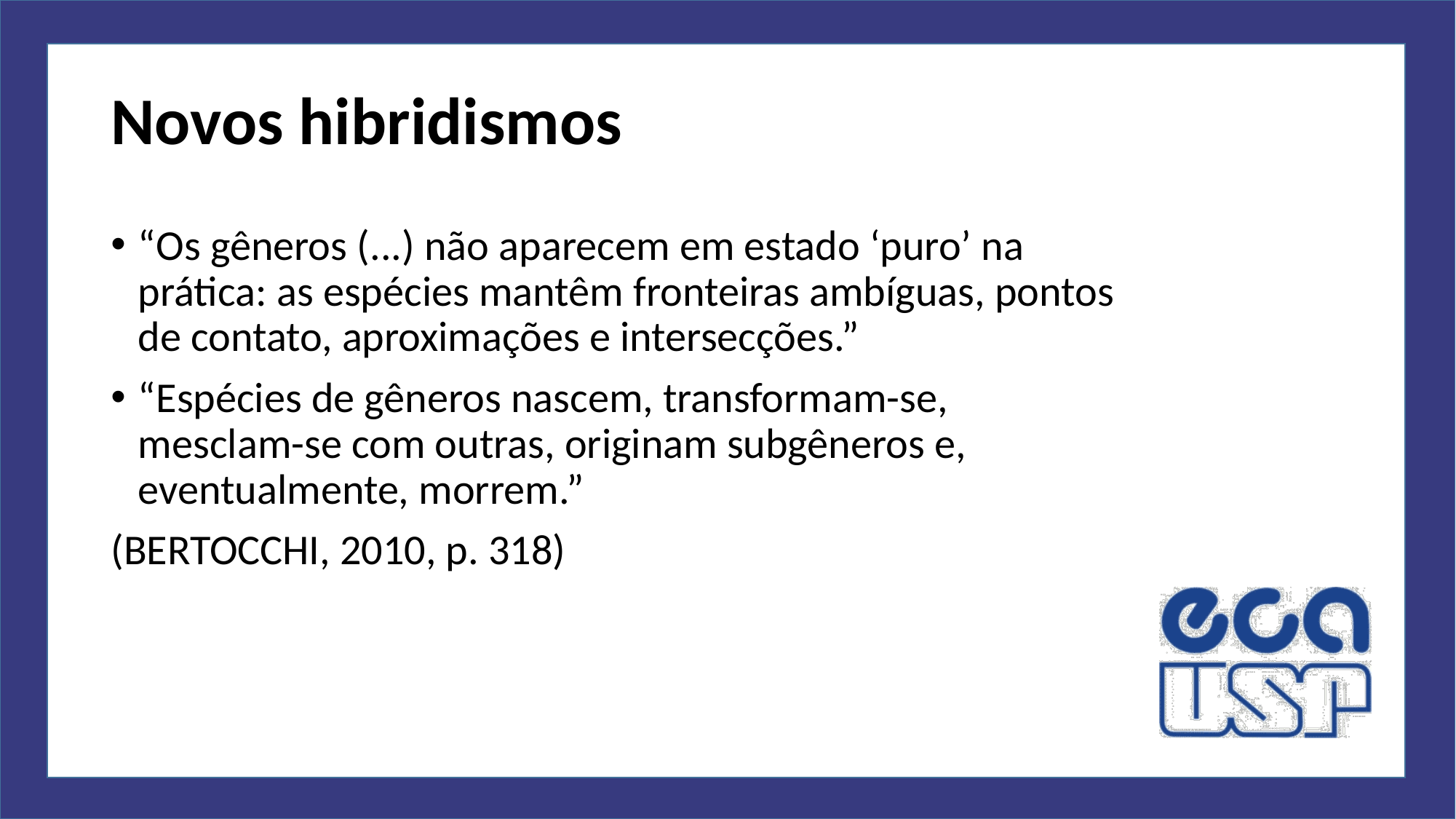

# Novos hibridismos
“Os gêneros (...) não aparecem em estado ‘puro’ na prática: as espécies mantêm fronteiras ambíguas, pontos de contato, aproximações e intersecções.”
“Espécies de gêneros nascem, transformam-se, mesclam-se com outras, originam subgêneros e, eventualmente, morrem.”
(BERTOCCHI, 2010, p. 318)